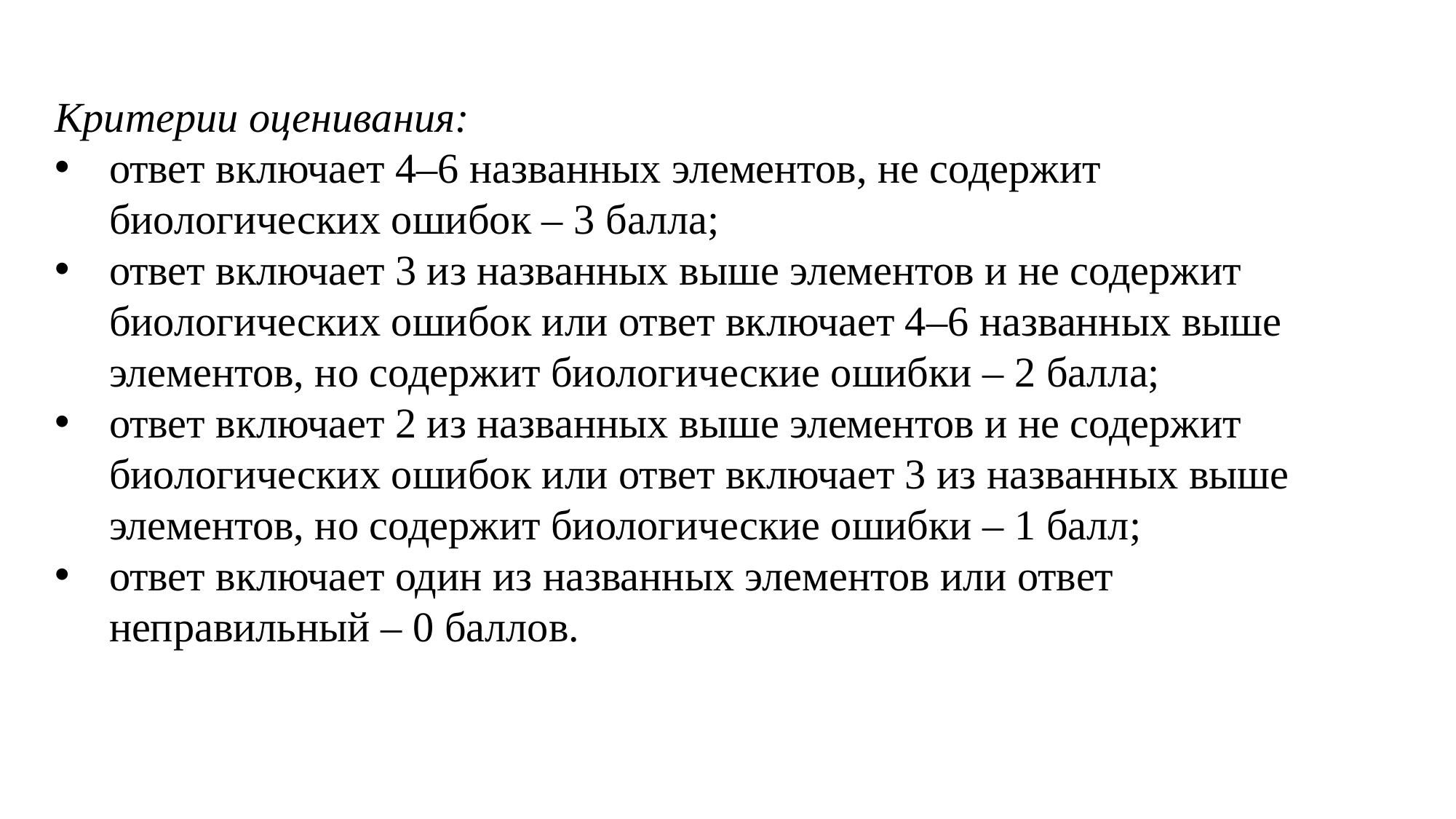

Критерии оценивания:
ответ включает 4–6 названных элементов, не содержит биологических ошибок – 3 балла;
ответ включает 3 из названных выше элементов и не содержит биологических ошибок или ответ включает 4–6 названных выше элементов, но содержит биологические ошибки – 2 балла;
ответ включает 2 из названных выше элементов и не содержит биологических ошибок или ответ включает 3 из названных выше элементов, но содержит биологические ошибки – 1 балл;
ответ включает один из названных элементов или ответ неправильный – 0 баллов.